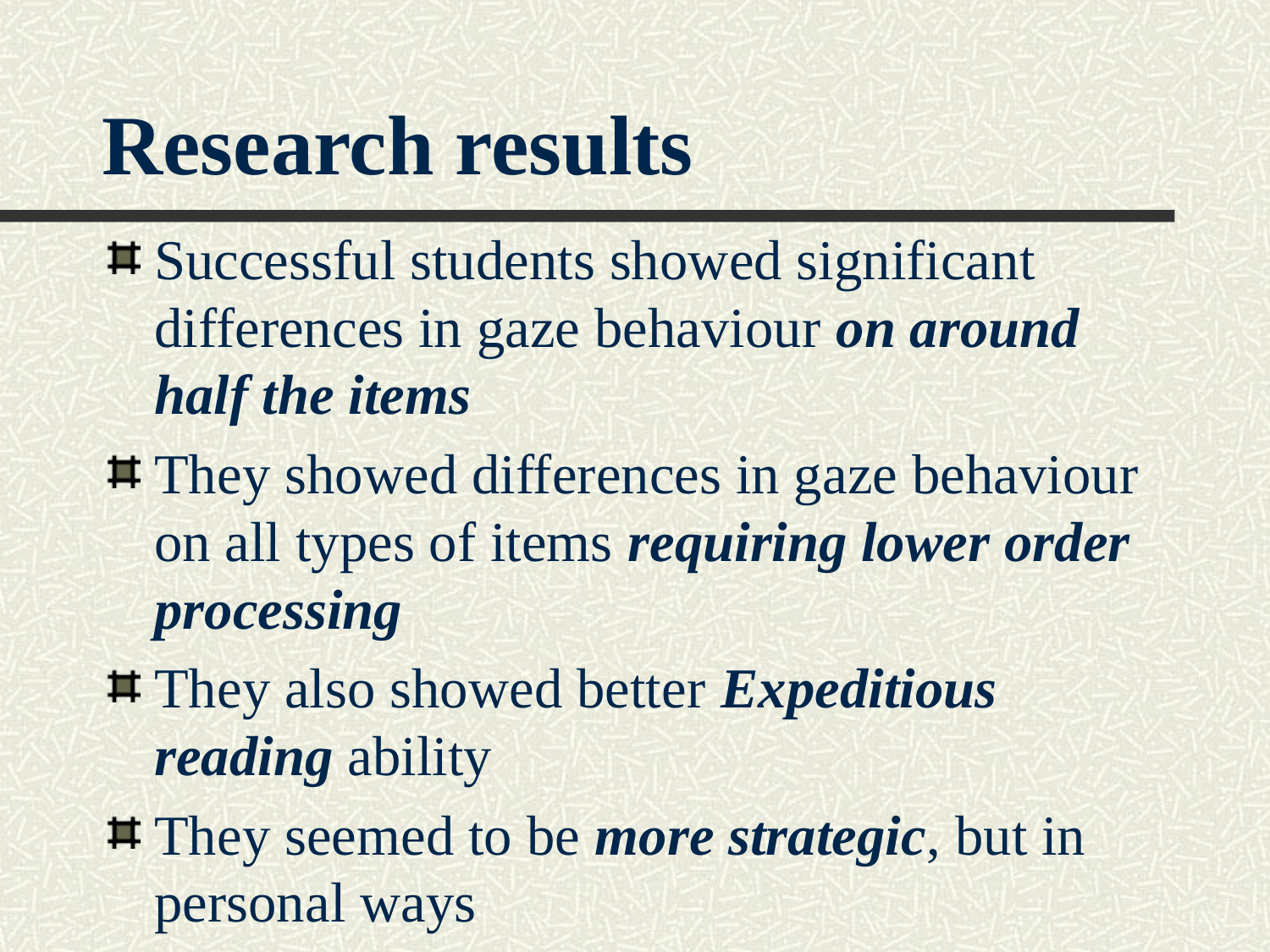

# Research results

Successful students showed significant differences in gaze behaviour on around half the items
They showed differences in gaze behaviour on all types of items requiring lower order processing
They also showed better Expeditious reading ability
They seemed to be more strategic, but in personal ways